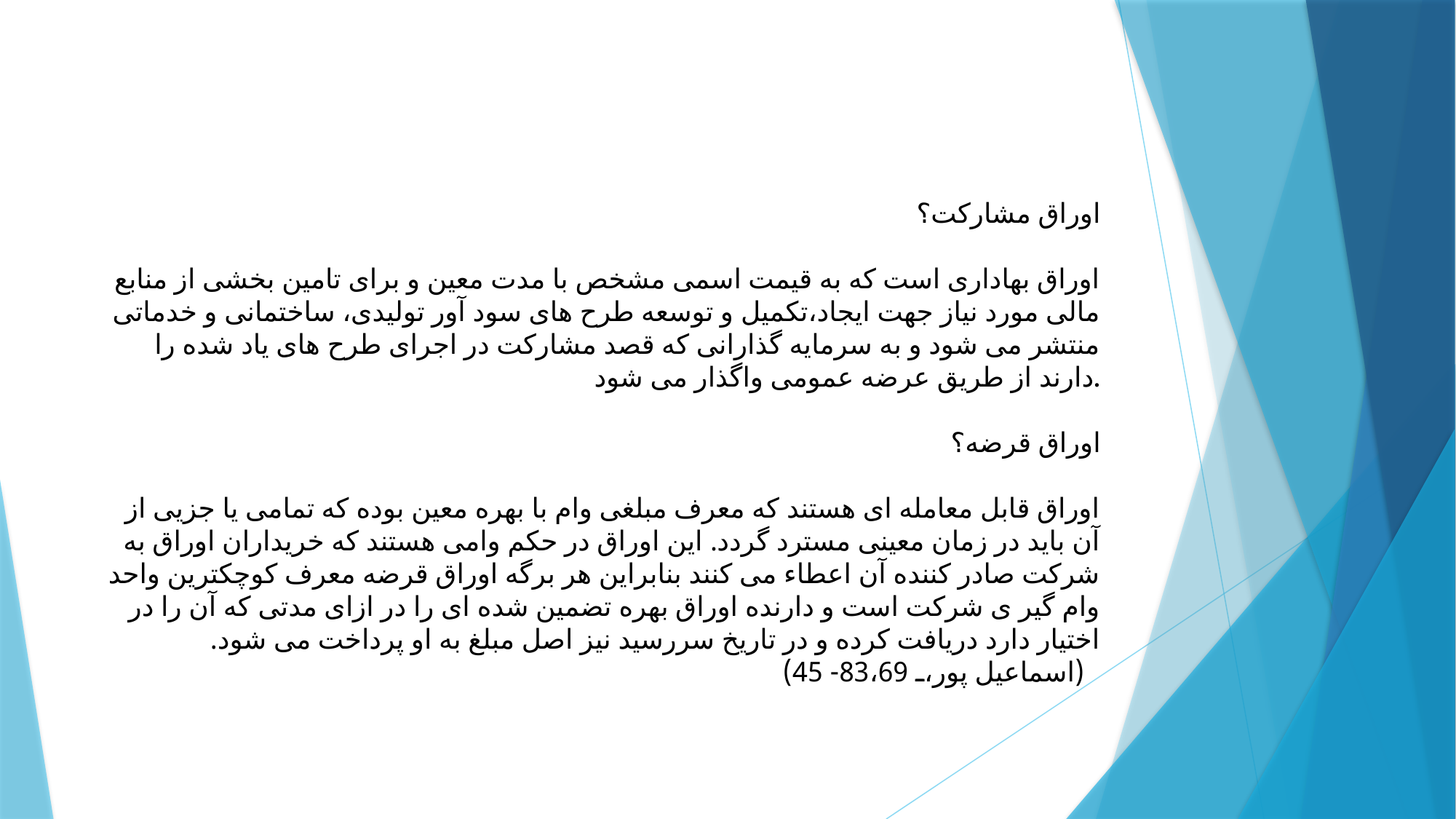

اوراق مشارکت؟

اوراق بهاداری است که به قیمت اسمی مشخص با مدت معین و برای تامین بخشی از منابع مالی مورد نیاز جهت ایجاد،تکمیل و توسعه طرح های سود آور تولیدی، ساختمانی و خدماتی منتشر می شود و به سرمایه گذارانی که قصد مشارکت در اجرای طرح های یاد شده را دارند از طریق عرضه عمومی واگذار می شود.

اوراق قرضه؟

اوراق قابل معامله ای هستند که معرف مبلغی وام با بهره معین بوده که تمامی یا جزیی از آن باید در زمان معینی مسترد گردد. این اوراق در حکم وامی هستند که خریداران اوراق به شرکت صادر کننده آن اعطاء می کنند بنابراین هر برگه اوراق قرضه معرف کوچکترین واحد وام گیر ی شرکت است و دارنده اوراق بهره تضمین شده ای را در ازای مدتی که آن را در اختیار دارد دریافت کرده و در تاریخ سررسید نیز اصل مبلغ به او پرداخت می شود.(اسماعیل پور، 83،69- 45)